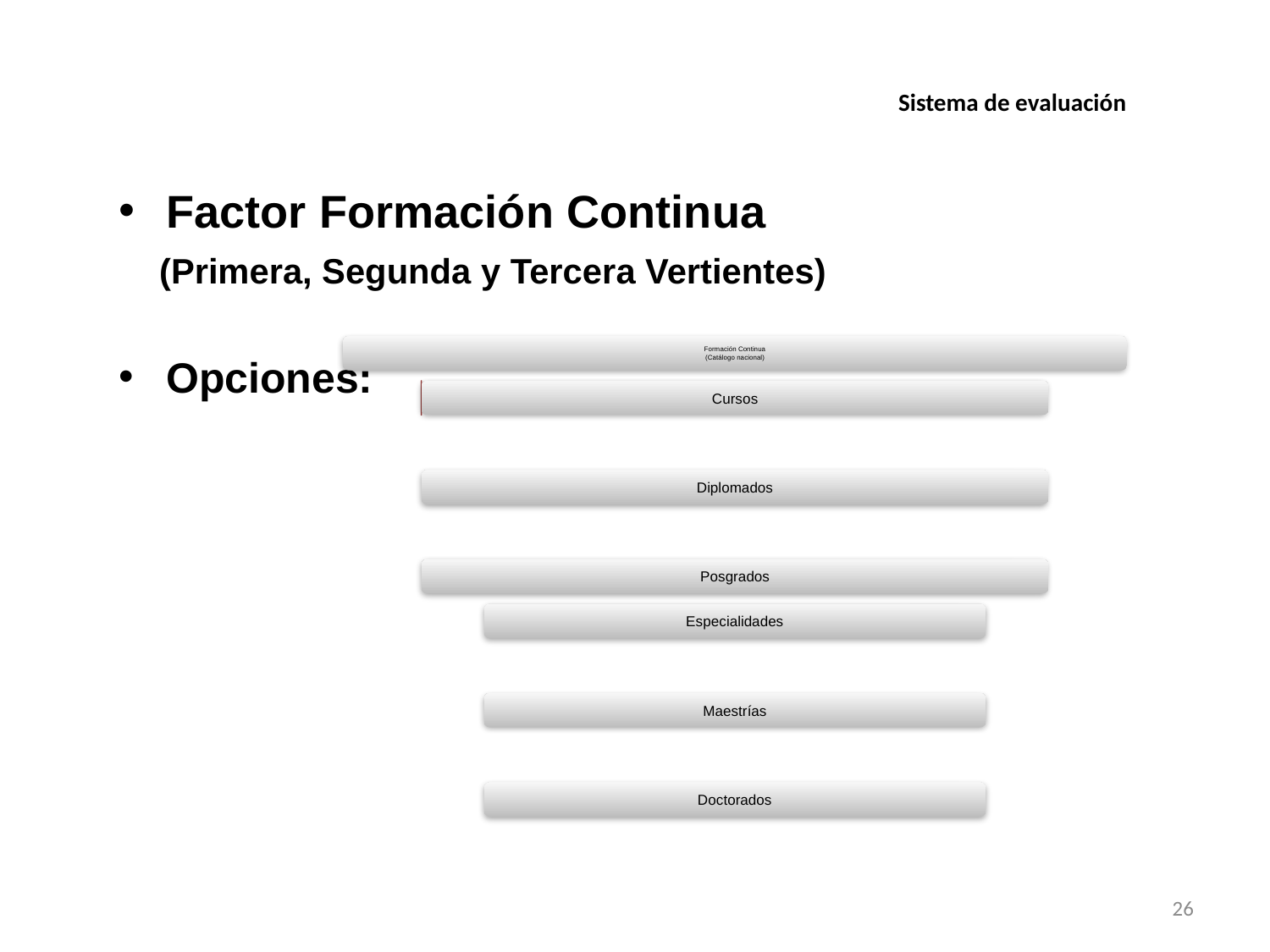

Sistema de evaluación
Factor Formación Continua
  (Primera, Segunda y Tercera Vertientes)

Opciones:
Formación Continua
(Catálogo nacional)
Cursos
Diplomados
Especialidades
Posgrados
Maestrías
Doctorados
26